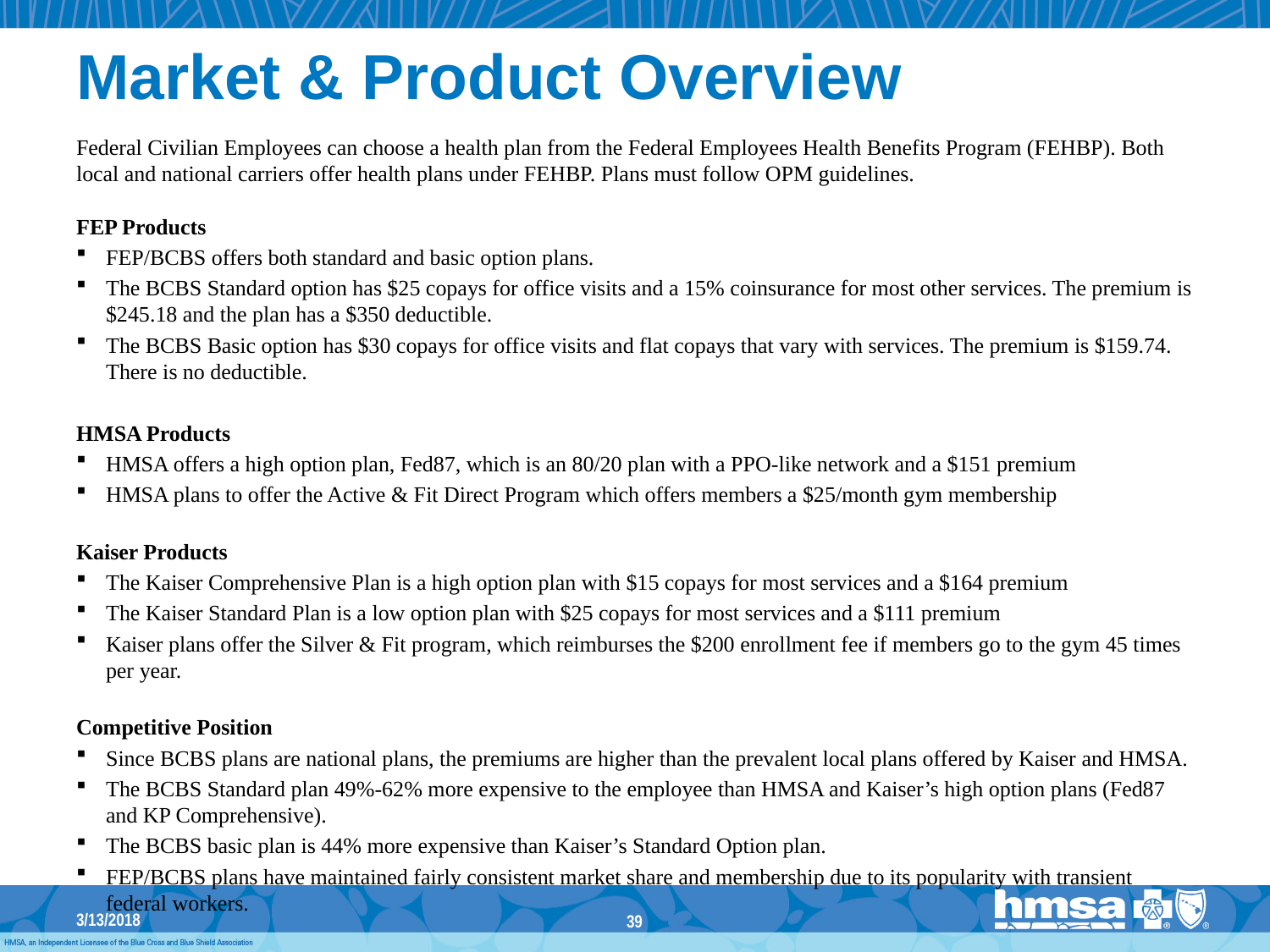

# Market & Product Overview
Federal Civilian Employees can choose a health plan from the Federal Employees Health Benefits Program (FEHBP). Both local and national carriers offer health plans under FEHBP. Plans must follow OPM guidelines.
FEP Products
FEP/BCBS offers both standard and basic option plans.
The BCBS Standard option has $25 copays for office visits and a 15% coinsurance for most other services. The premium is $245.18 and the plan has a $350 deductible.
The BCBS Basic option has $30 copays for office visits and flat copays that vary with services. The premium is $159.74. There is no deductible.

HMSA Products
HMSA offers a high option plan, Fed87, which is an 80/20 plan with a PPO-like network and a $151 premium
HMSA plans to offer the Active & Fit Direct Program which offers members a $25/month gym membership
Kaiser Products
The Kaiser Comprehensive Plan is a high option plan with $15 copays for most services and a $164 premium
The Kaiser Standard Plan is a low option plan with $25 copays for most services and a $111 premium
Kaiser plans offer the Silver & Fit program, which reimburses the $200 enrollment fee if members go to the gym 45 times per year.
Competitive Position
Since BCBS plans are national plans, the premiums are higher than the prevalent local plans offered by Kaiser and HMSA.
The BCBS Standard plan 49%-62% more expensive to the employee than HMSA and Kaiser’s high option plans (Fed87 and KP Comprehensive).
The BCBS basic plan is 44% more expensive than Kaiser’s Standard Option plan.
FEP/BCBS plans have maintained fairly consistent market share and membership due to its popularity with transient federal workers.
3/13/2018
39